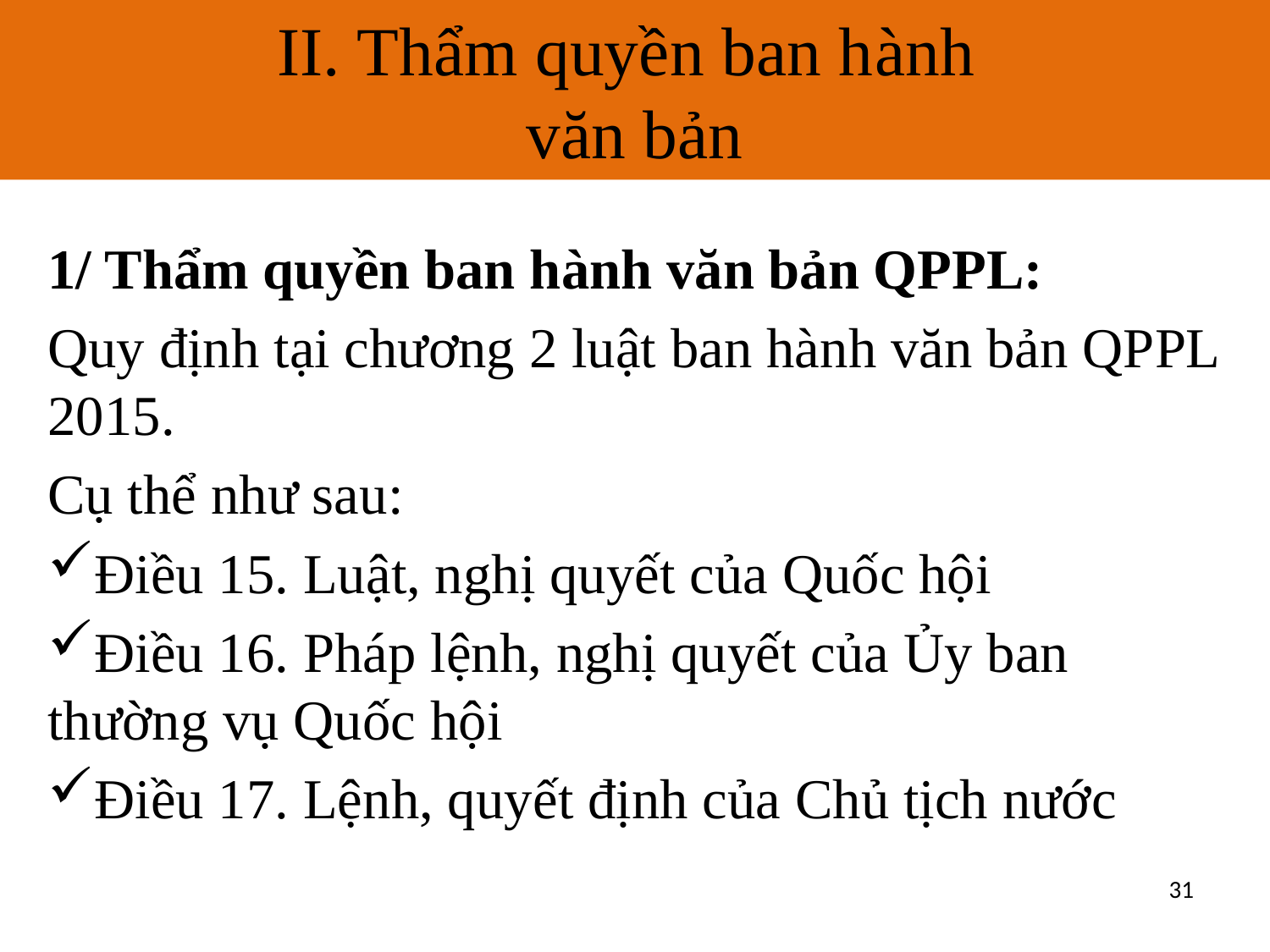

II. Thẩm quyền ban hành
văn bản
# II. Thẩm quyền ban hành văn bản
1/ Thẩm quyền ban hành văn bản QPPL:
Quy định tại chương 2 luật ban hành văn bản QPPL 2015.
Cụ thể như sau:
Điều 15. Luật, nghị quyết của Quốc hội
Điều 16. Pháp lệnh, nghị quyết của Ủy ban thường vụ Quốc hội
Điều 17. Lệnh, quyết định của Chủ tịch nước

31